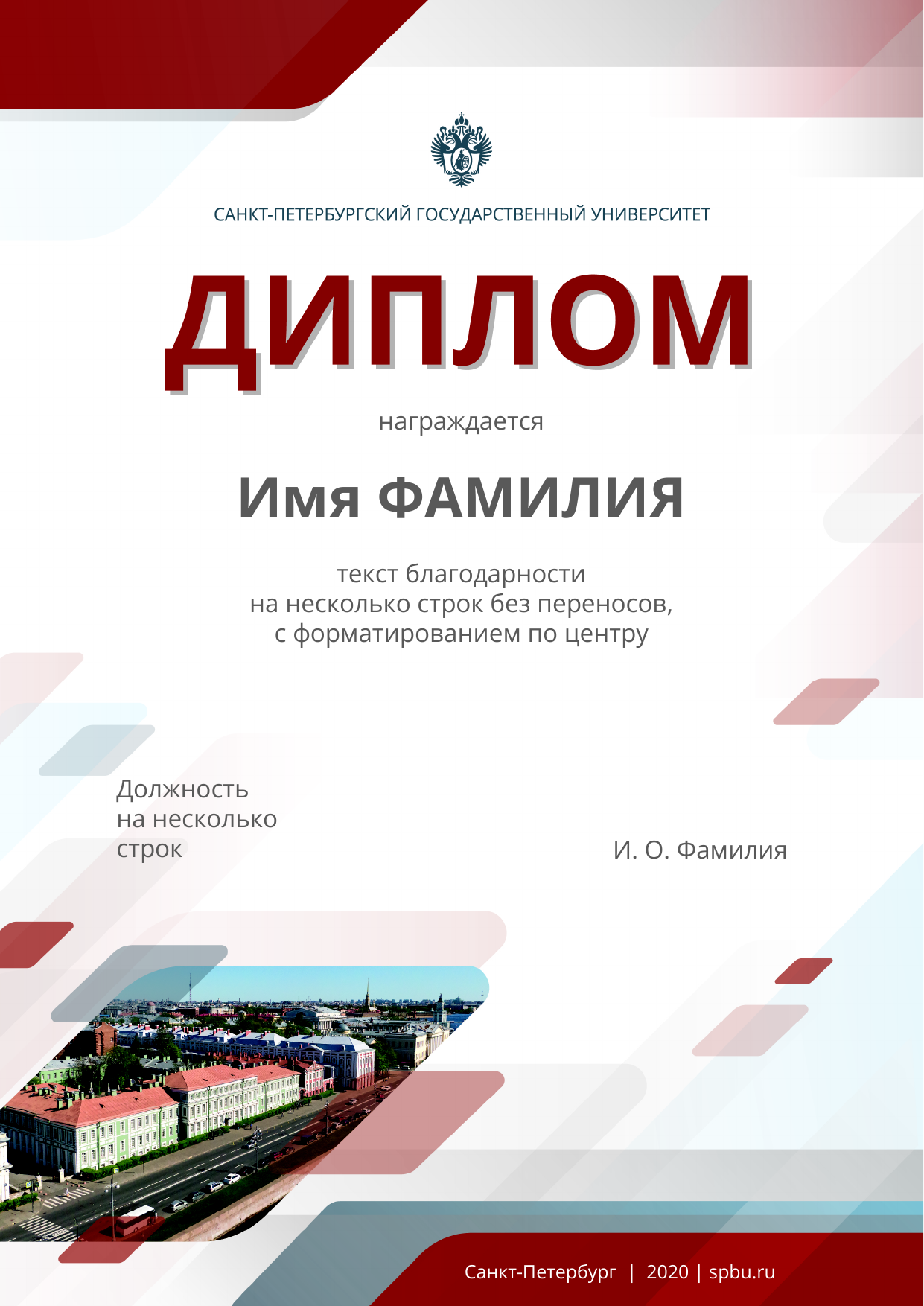

награждается
Имя ФАМИЛИЯ
текст благодарности
на несколько строк без переносов,
с форматированием по центру
Должность
на несколько
строк
И. О. Фамилия
Санкт-Петербург  |  2020 | spbu.ru